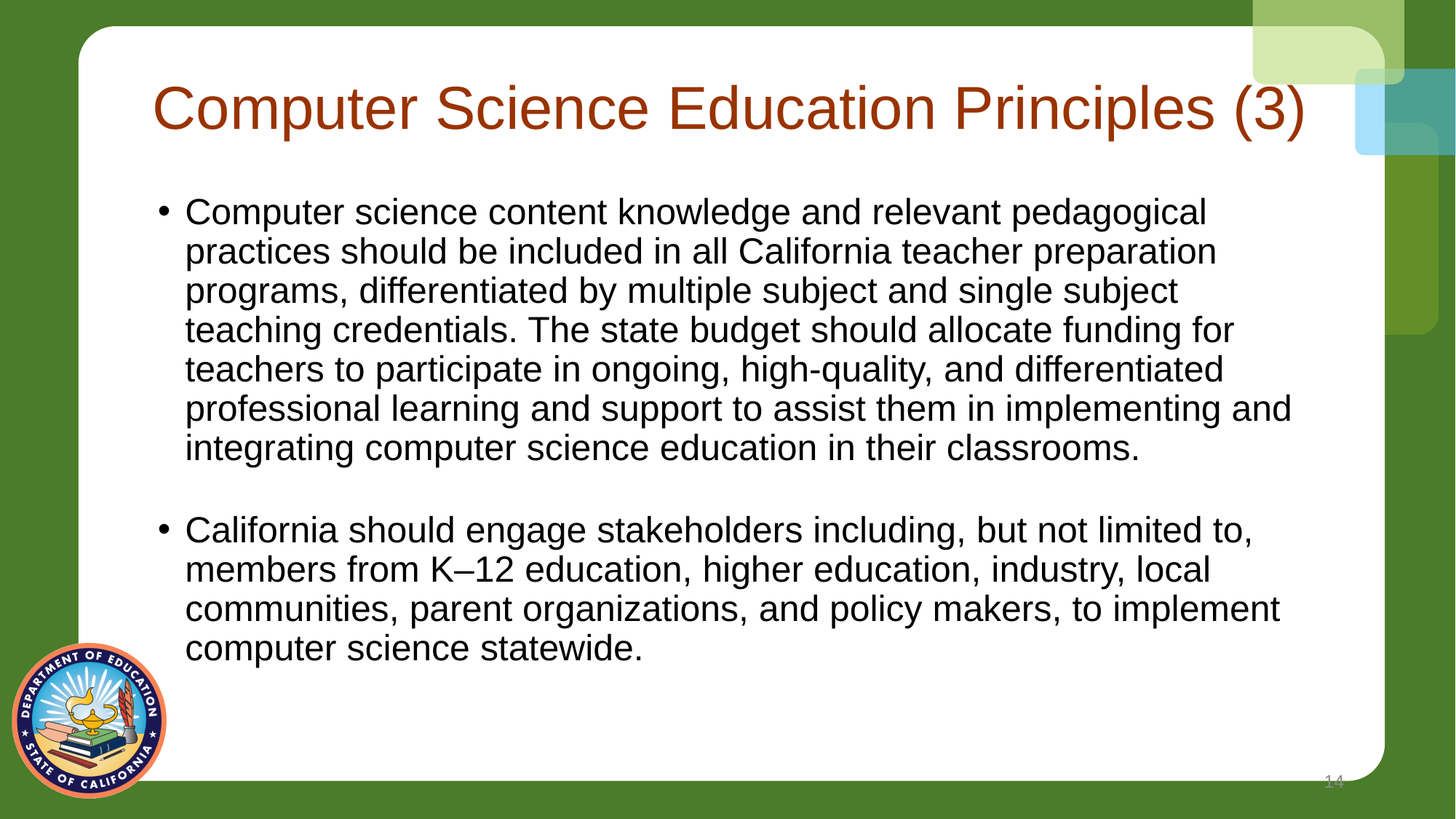

# Computer Science Education Principles (3)
Computer science content knowledge and relevant pedagogical practices should be included in all California teacher preparation programs, differentiated by multiple subject and single subject teaching credentials. The state budget should allocate funding for teachers to participate in ongoing, high-quality, and differentiated professional learning and support to assist them in implementing and integrating computer science education in their classrooms.

California should engage stakeholders including, but not limited to, members from K–12 education, higher education, industry, local communities, parent organizations, and policy makers, to implement computer science statewide.

14